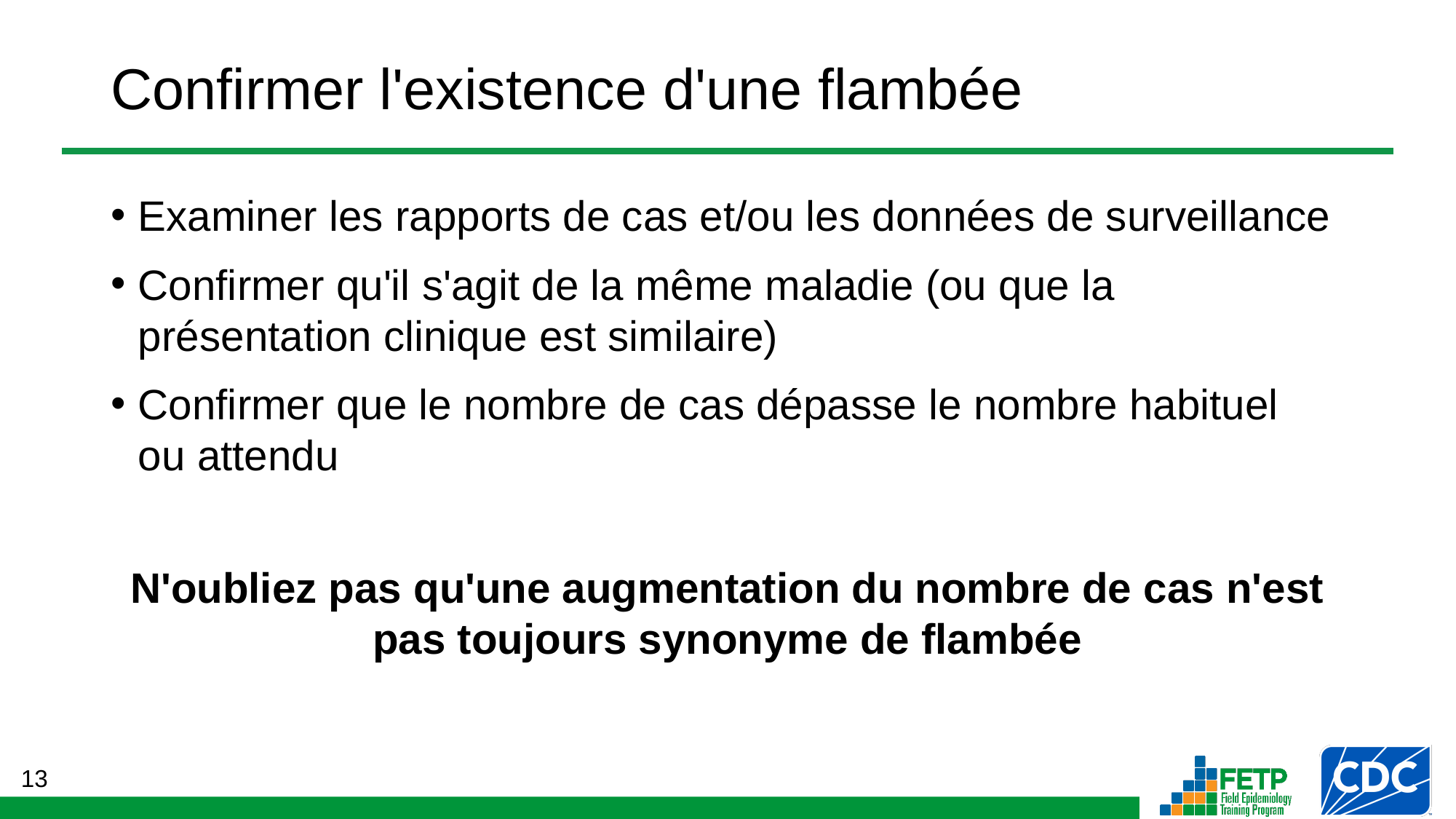

# Confirmer l'existence d'une flambée

Examiner les rapports de cas et/ou les données de surveillance
Confirmer qu'il s'agit de la même maladie (ou que la présentation clinique est similaire)
Confirmer que le nombre de cas dépasse le nombre habituel
ou attendu

N'oubliez pas qu'une augmentation du nombre de cas n'est pas toujours synonyme de flambée